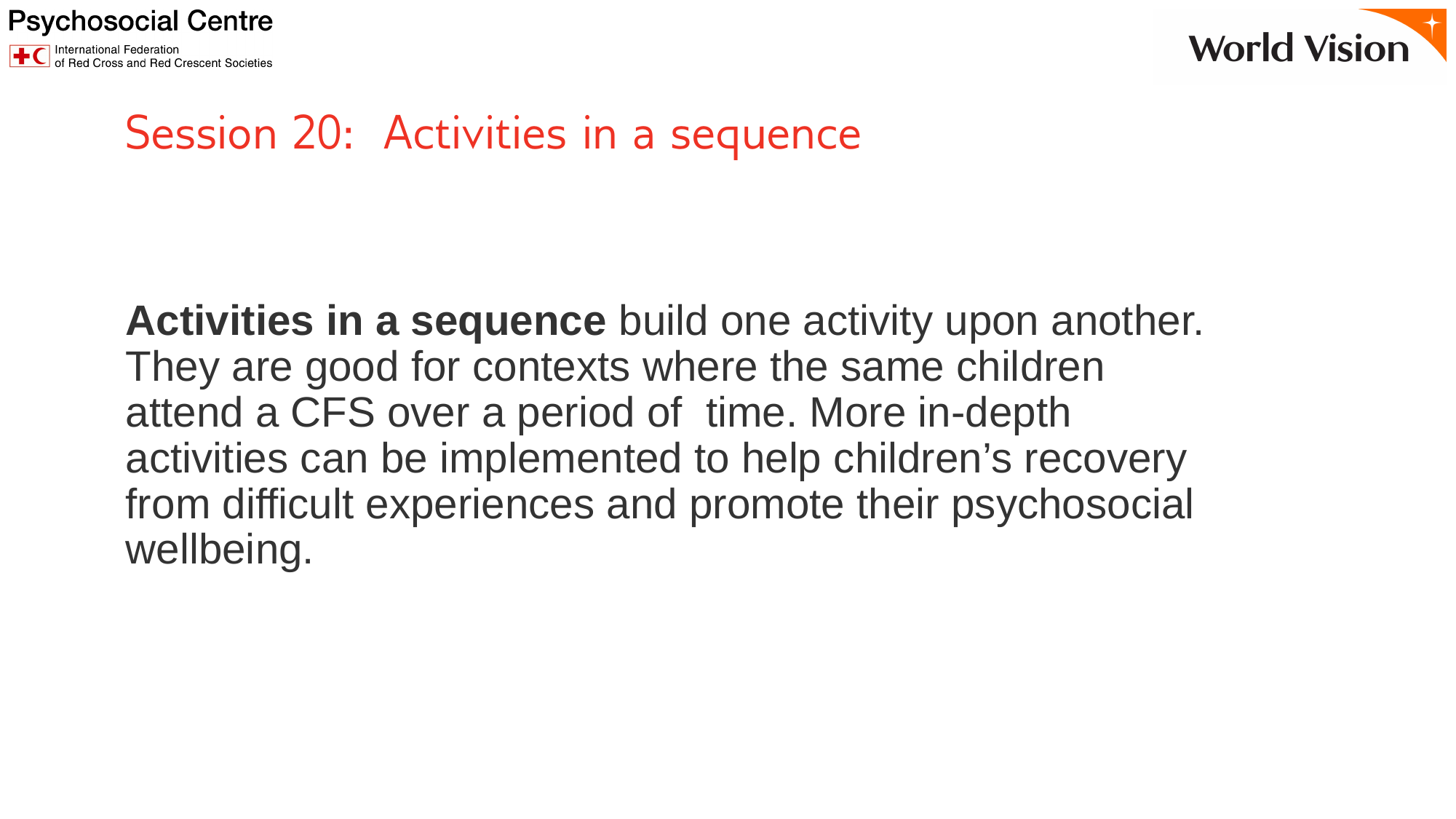

# Session 20:  Activities in a sequence
Activities in a sequence build one activity upon another. They are good for contexts where the same children attend a CFS over a period of  time. More in-depth activities can be implemented to help children’s recovery from difficult experiences and promote their psychosocial wellbeing.